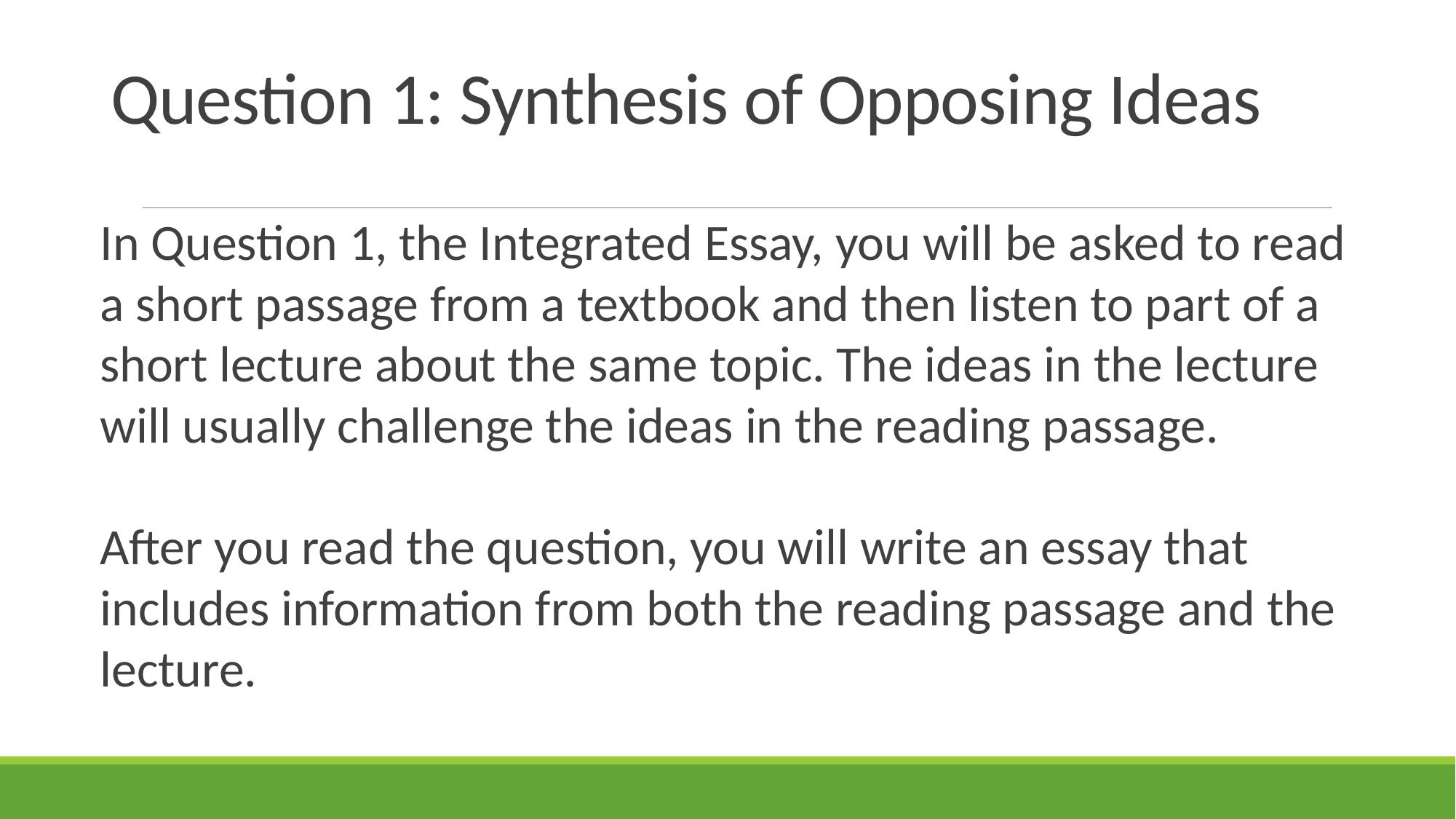

# Question 1: Synthesis of Opposing Ideas
In Question 1, the Integrated Essay, you will be asked to read a short passage from a textbook and then listen to part of a short lecture about the same topic. The ideas in the lecture will usually challenge the ideas in the reading passage.

After you read the question, you will write an essay that includes information from both the reading passage and the lecture.